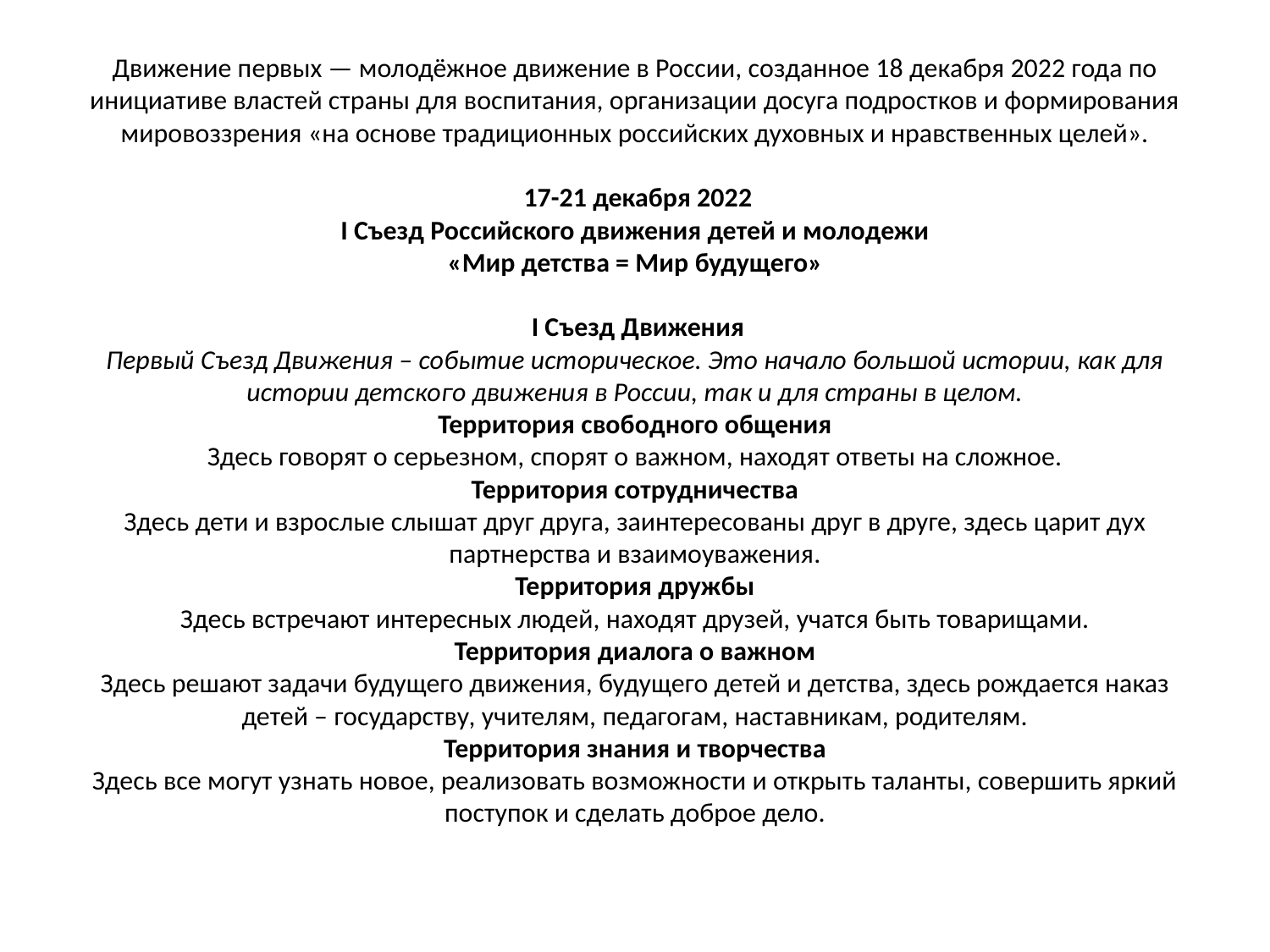

# Движение первых — молодёжное движение в России, созданное 18 декабря 2022 года по инициативе властей страны для воспитания, организации досуга подростков и формирования мировоззрения «на основе традиционных российских духовных и нравственных целей». 17-21 декабря 2022 I Съезд Российского движения детей и молодежи «Мир детства = Мир будущего» I Съезд Движения Первый Съезд Движения – событие историческое. Это начало большой истории, как для истории детского движения в России, так и для страны в целом. Территория свободного общения Здесь говорят о серьезном, спорят о важном, находят ответы на сложное. Территория сотрудничества Здесь дети и взрослые слышат друг друга, заинтересованы друг в друге, здесь царит дух партнерства и взаимоуважения. Территория дружбы Здесь встречают интересных людей, находят друзей, учатся быть товарищами. Территория диалога о важном Здесь решают задачи будущего движения, будущего детей и детства, здесь рождается наказ детей – государству, учителям, педагогам, наставникам, родителям. Территория знания и творчества Здесь все могут узнать новое, реализовать возможности и открыть таланты, совершить яркий поступок и сделать доброе дело.